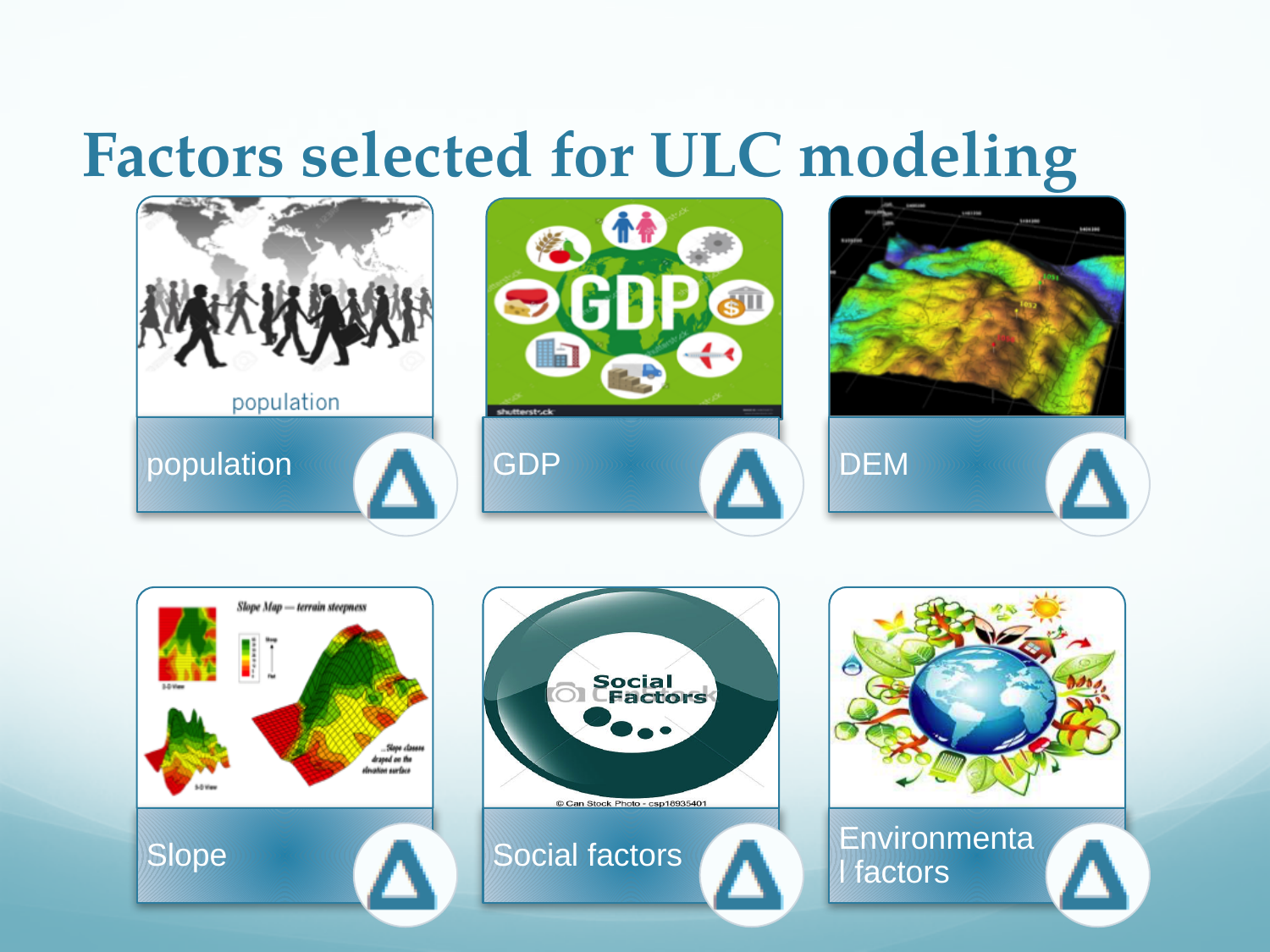

# Factors selected for ULC modeling
population
GDP
DEM
Slope
Social factors
Environmental factors